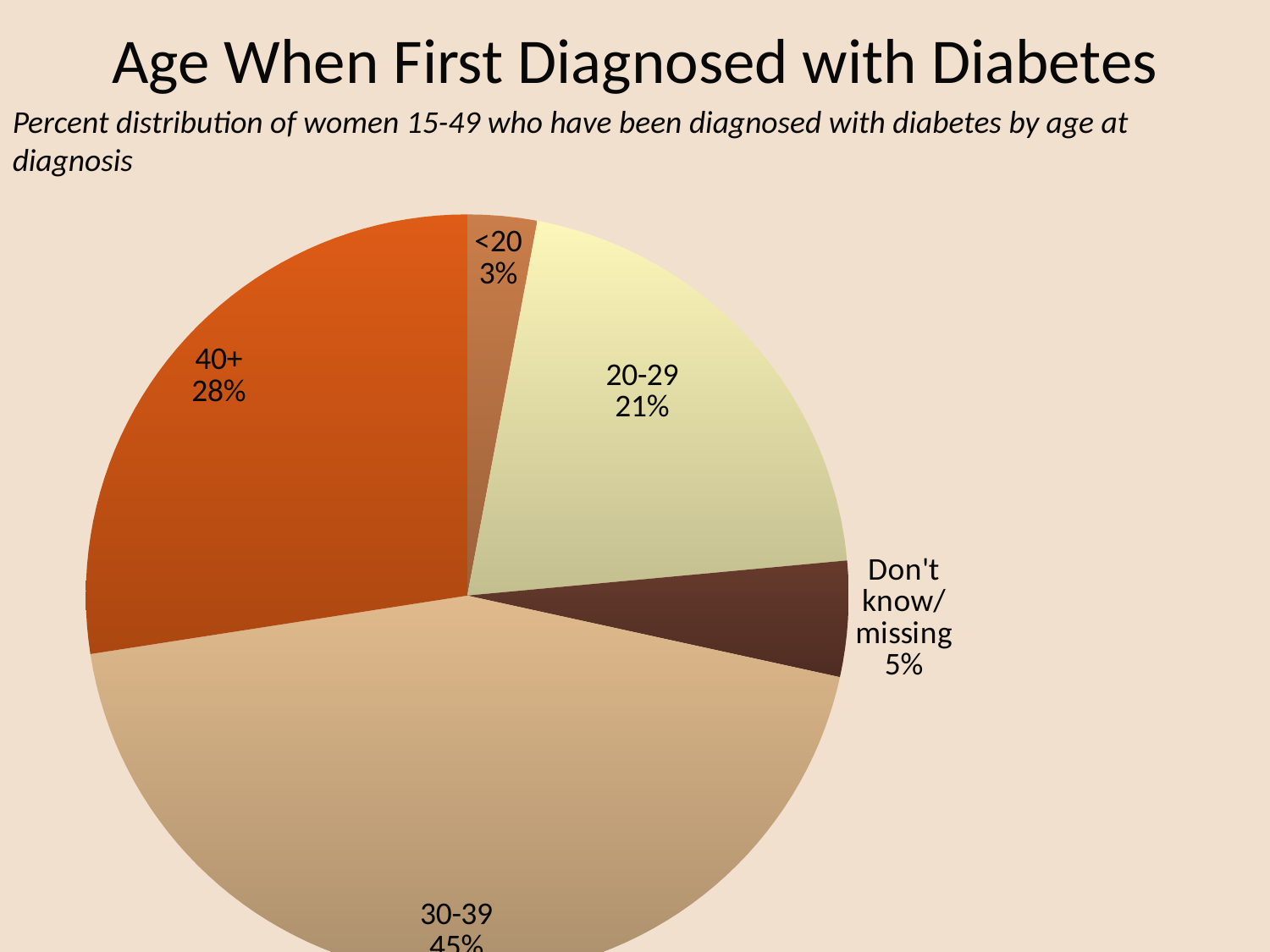

# Age When First Diagnosed with Diabetes
Percent distribution of women 15-49 who have been diagnosed with diabetes by age at diagnosis

### Chart

| Category | Sales |
|---|---|
| <20 | 3.0 |
| 20-29 | 21.0 |
| Don't know/ missing | 5.0 |
| 30-39 | 45.0 |
| 40+ | 28.0 |